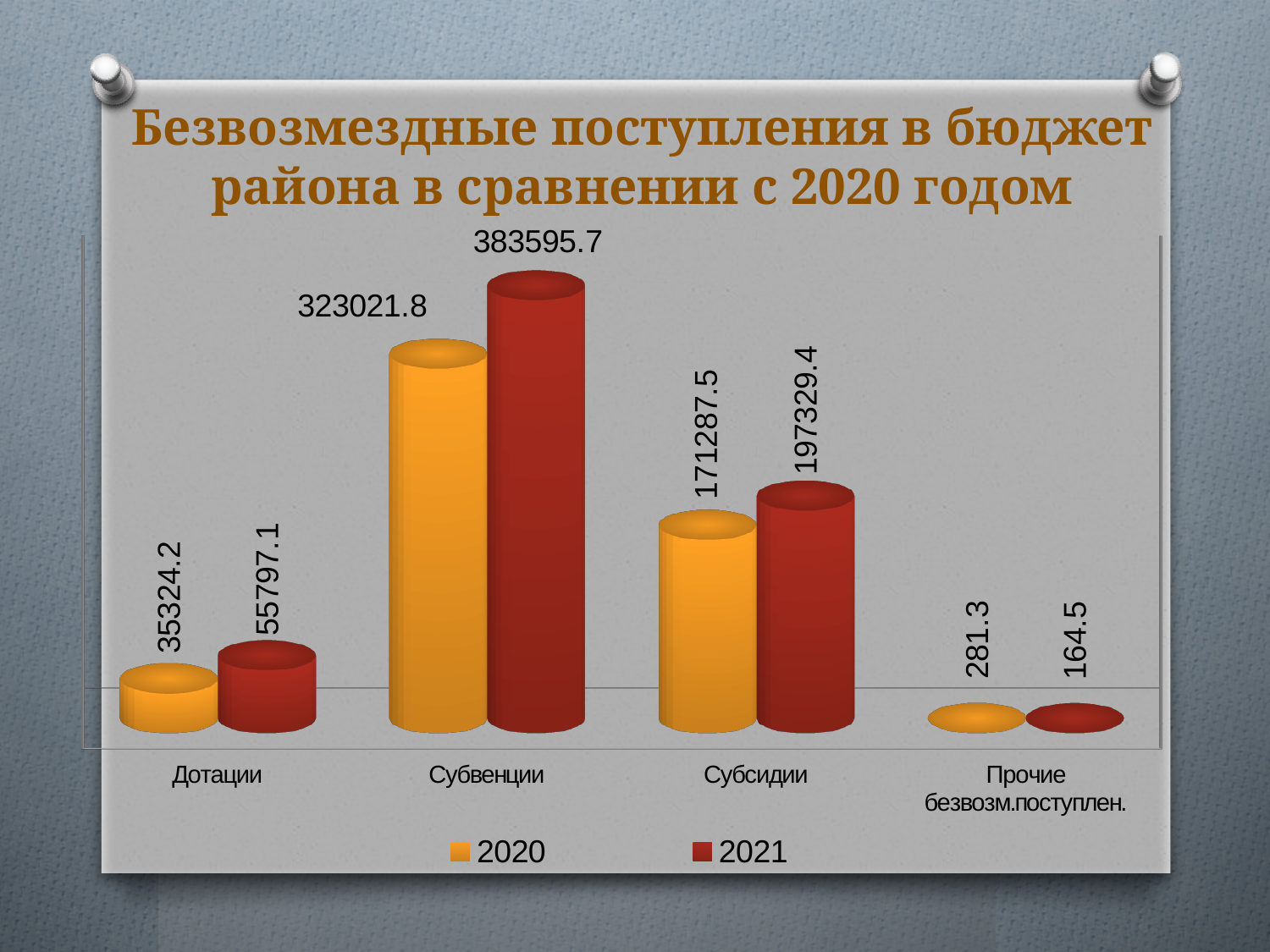

Безвозмездные поступления в бюджет района в сравнении с 2020 годом

[unsupported chart]